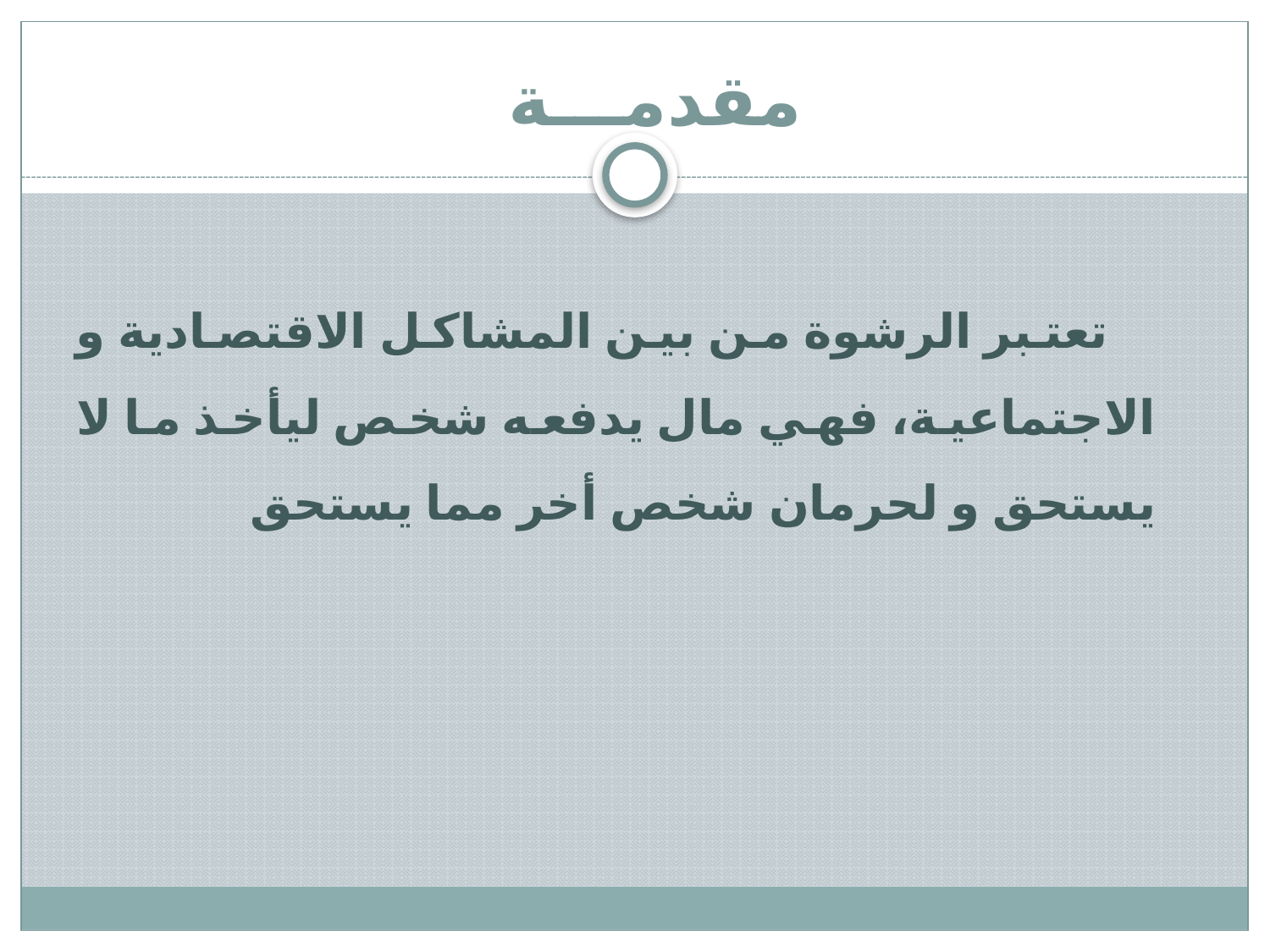

# مقدمـــة
تعتبر الرشوة من بين المشاكل الاقتصادية و الاجتماعية، فهي مال يدفعه شخص ليأخذ ما لا يستحق و لحرمان شخص أخر مما يستحق